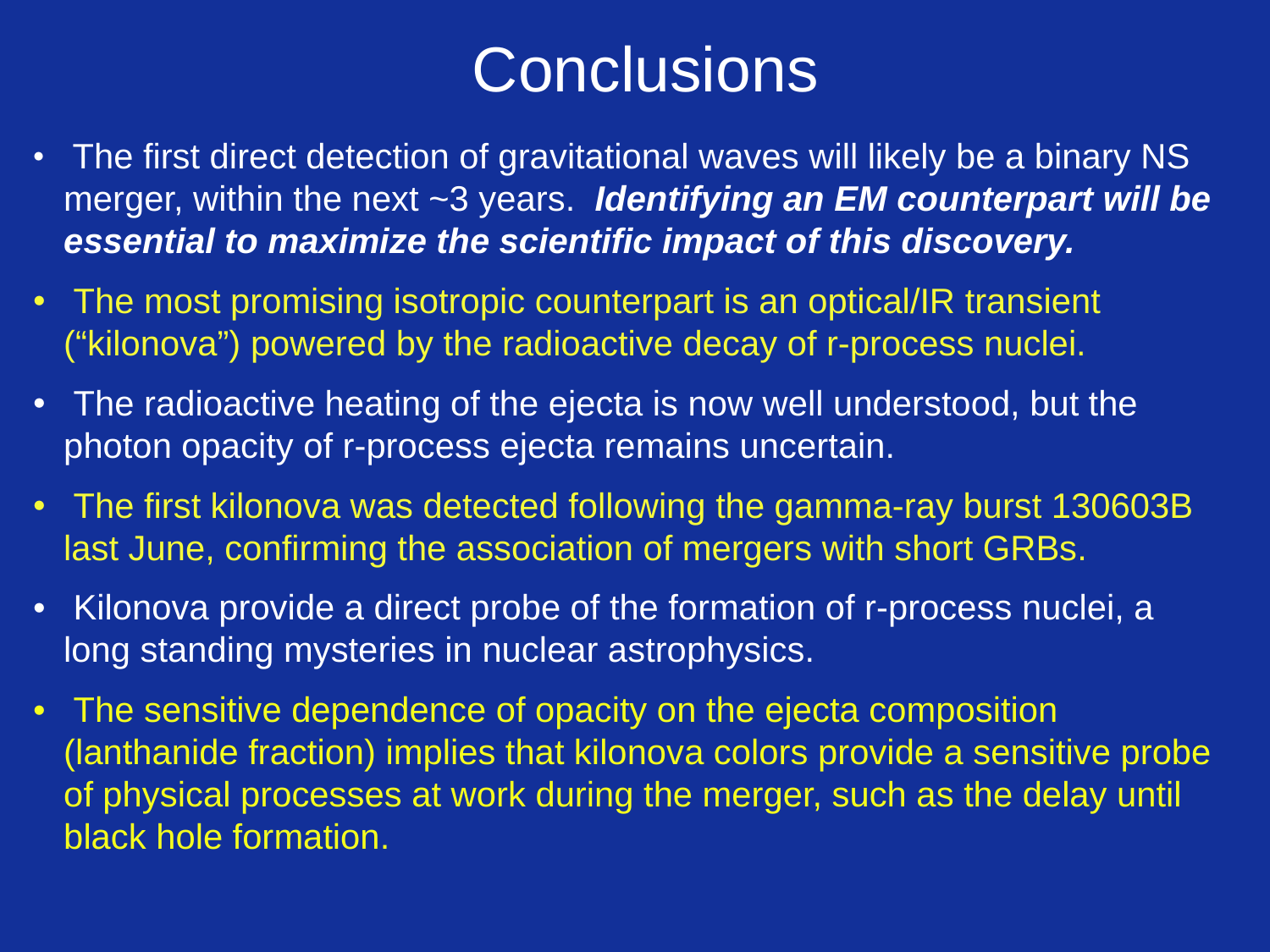

Conclusions

 The first direct detection of gravitational waves will likely be a binary NS merger, within the next ~3 years.  Identifying an EM counterpart will be essential to maximize the scientific impact of this discovery.
 The most promising isotropic counterpart is an optical/IR transient (“kilonova”) powered by the radioactive decay of r-process nuclei.
 The radioactive heating of the ejecta is now well understood, but the photon opacity of r-process ejecta remains uncertain.
 The first kilonova was detected following the gamma-ray burst 130603B last June, confirming the association of mergers with short GRBs.
 Kilonova provide a direct probe of the formation of r-process nuclei, a long standing mysteries in nuclear astrophysics.
 The sensitive dependence of opacity on the ejecta composition (lanthanide fraction) implies that kilonova colors provide a sensitive probe of physical processes at work during the merger, such as the delay until black hole formation.